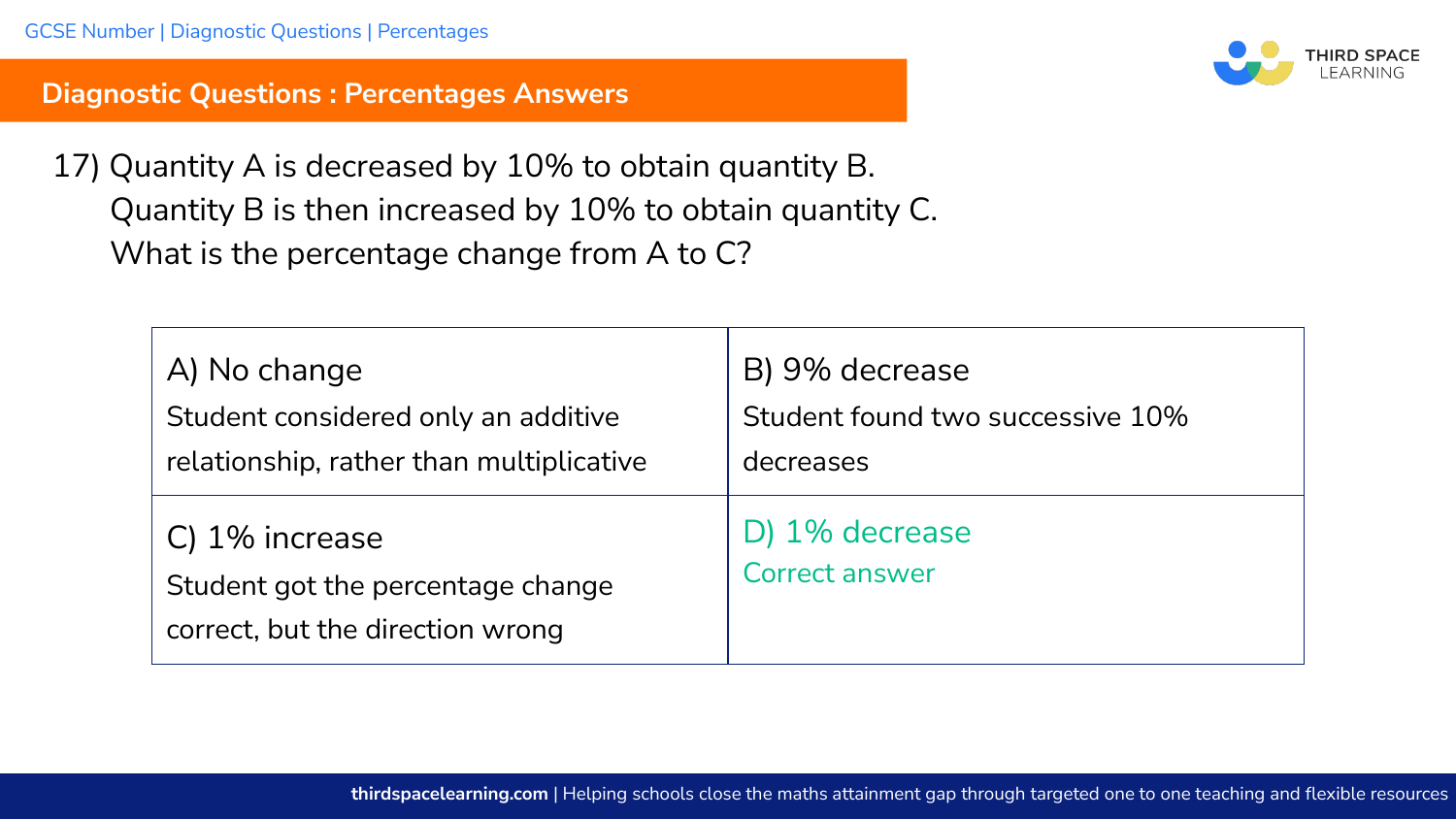

Diagnostic Questions : Percentages Answers
| 17) Quantity A is decreased by 10% to obtain quantity B. Quantity B is then increased by 10% to obtain quantity C. What is the percentage change from A to C? |
| --- |
| A) No change Student considered only an additive relationship, rather than multiplicative | B) 9% decrease Student found two successive 10% decreases |
| --- | --- |
| C) 1% increase Student got the percentage change correct, but the direction wrong | D) 1% decrease Correct answer |